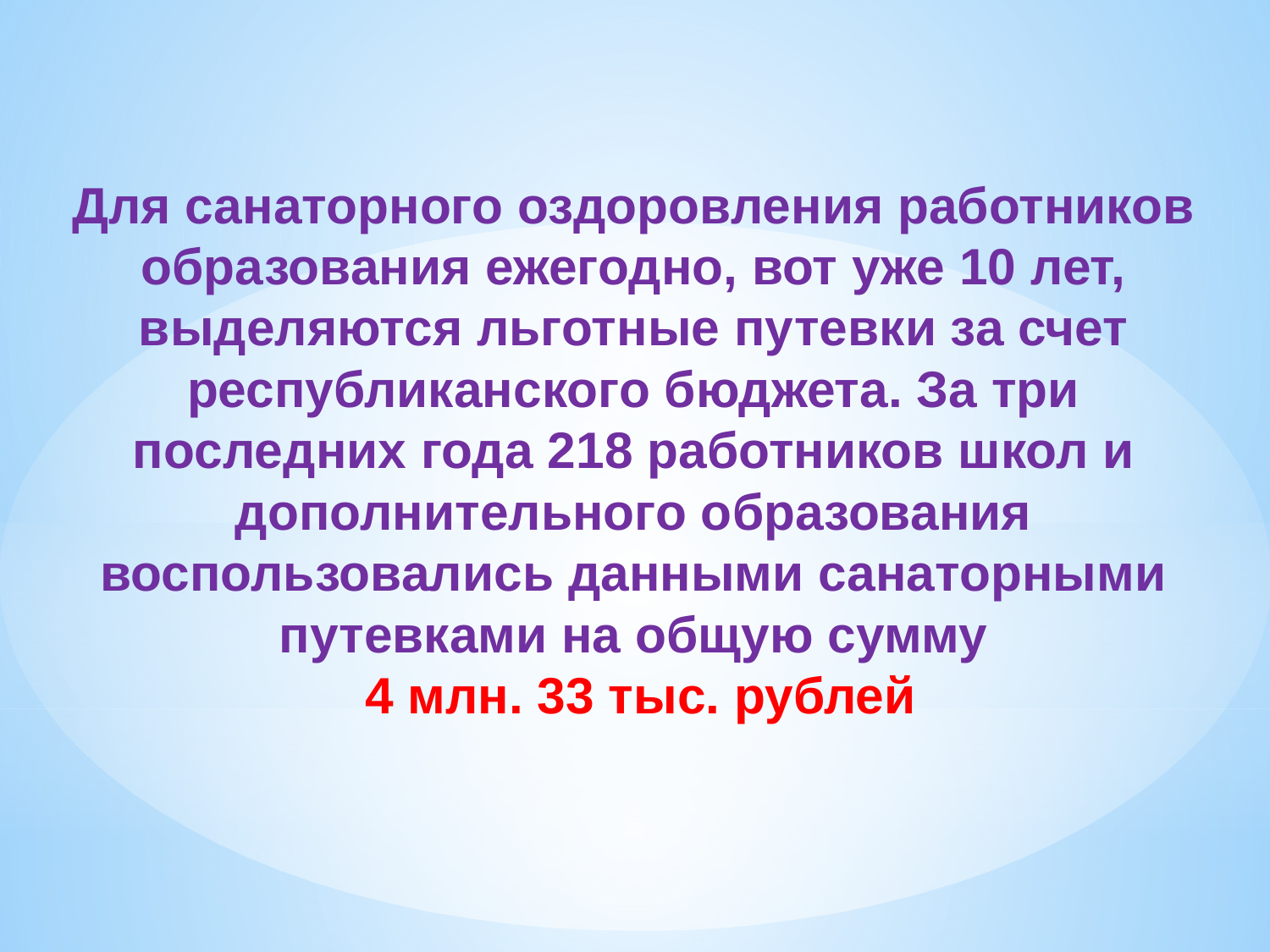

Для санаторного оздоровления работников
образования ежегодно, вот уже 10 лет,
выделяются льготные путевки за счет
республиканского бюджета. За три
последних года 218 работников школ и
дополнительного образования
воспользовались данными санаторными
путевками на общую сумму
4 млн. 33 тыс. рублей